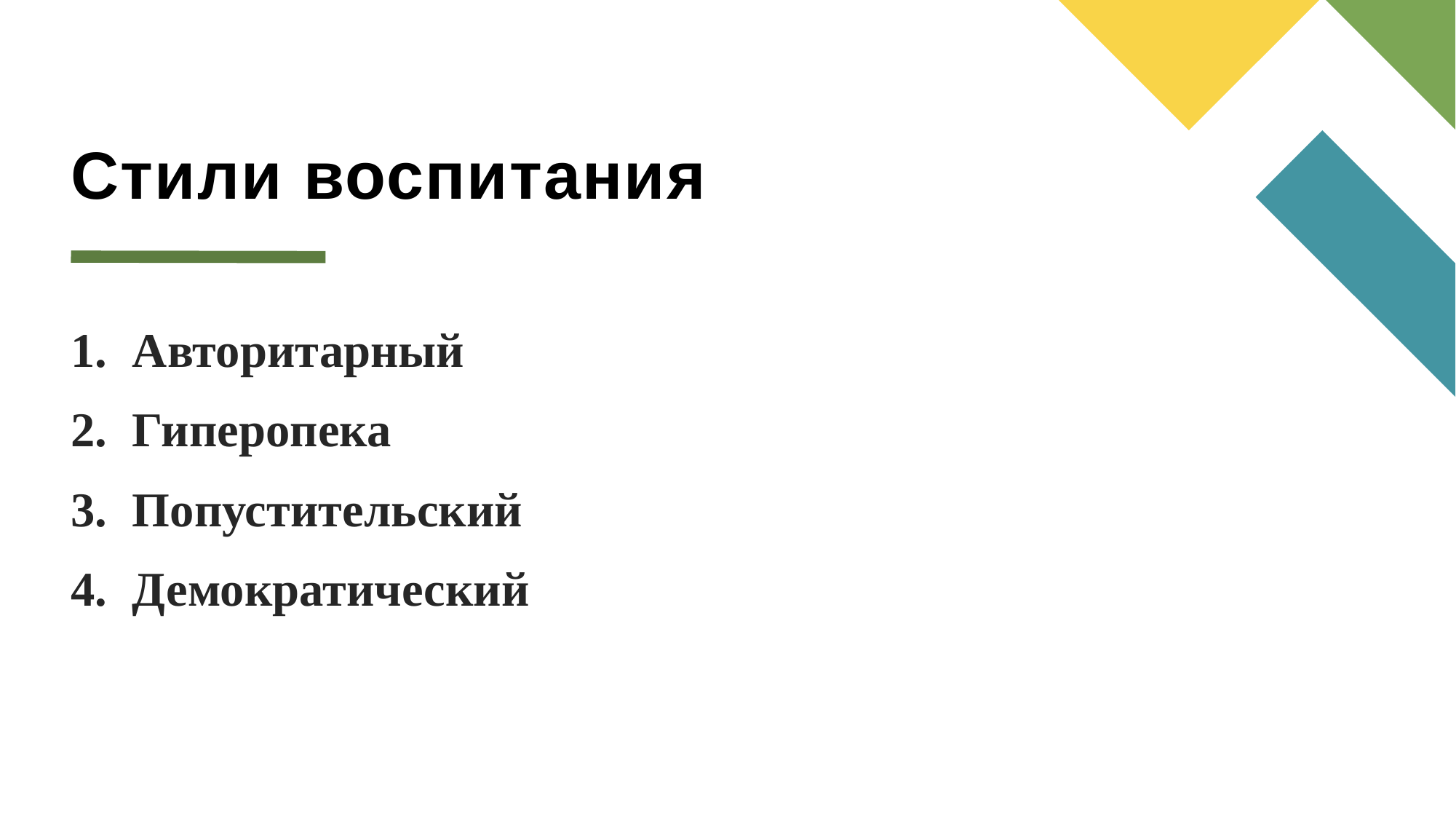

# Стили воспитания
Авторитарный
Гиперопека
Попустительский
Демократический